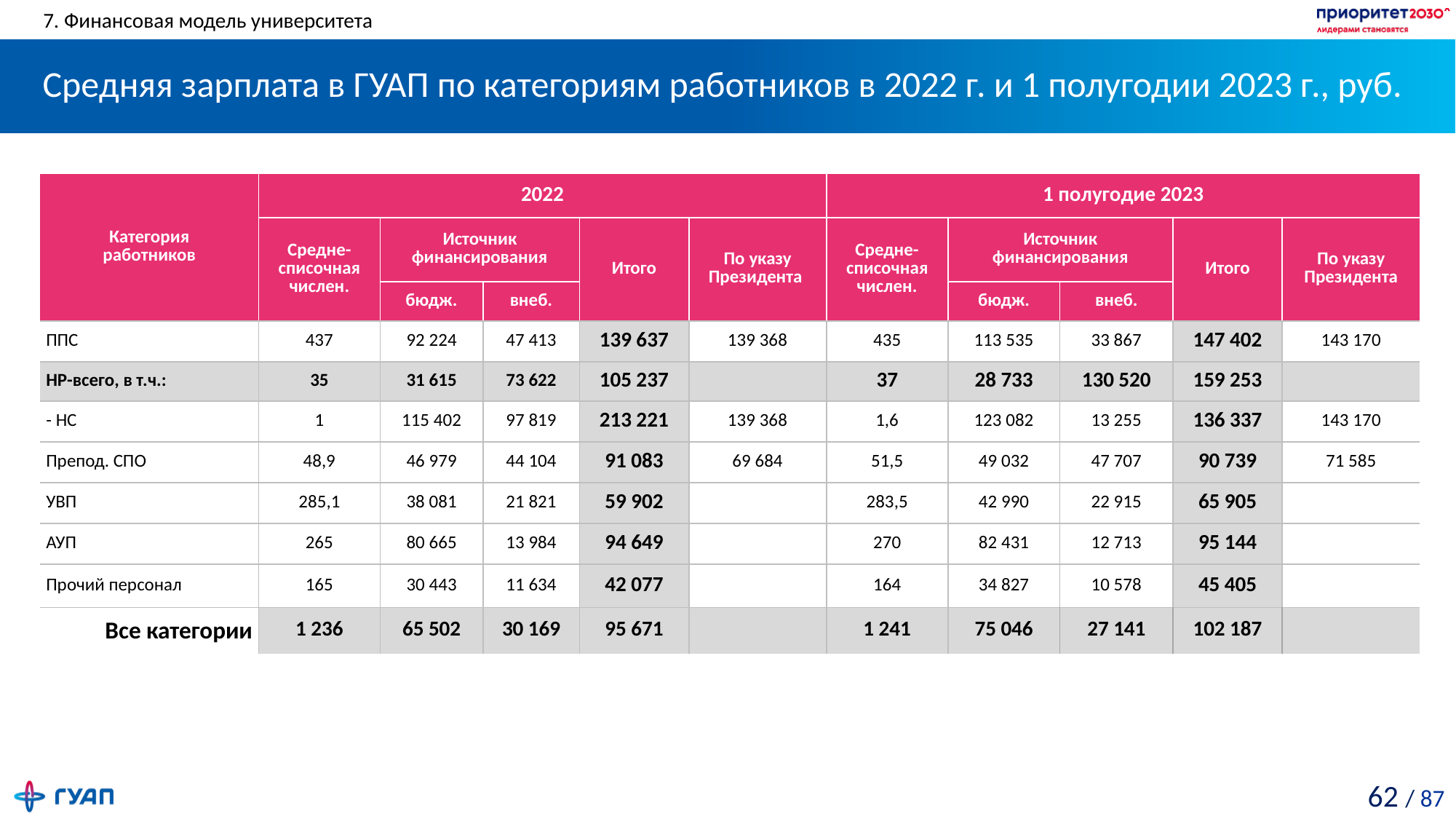

7. Финансовая модель университета
# Средняя зарплата в ГУАП по категориям работников в 2022 г. и 1 полугодии 2023 г., руб.
| Категория работников | 2022 |  |  |  |  | 1 полугодие 2023 |  |  |  |  |
| --- | --- | --- | --- | --- | --- | --- | --- | --- | --- | --- |
|  | Средне- списочная числен. | Источник финансирования |  | Итого | По указу Президента | Средне- списочная числен. | Источник финансирования |  | Итого | По указу Президента |
|  |  | бюдж. | внеб. |  |  |  | бюдж. | внеб. |  |  |
| ППС | 437 | 92 224 | 47 413 | 139 637 | 139 368 | 435 | 113 535 | 33 867 | 147 402 | 143 170 |
| НР-всего, в т.ч.: | 35 | 31 615 | 73 622 | 105 237 |  | 37 | 28 733 | 130 520 | 159 253 |  |
| - НС | 1 | 115 402 | 97 819 | 213 221 | 139 368 | 1,6 | 123 082 | 13 255 | 136 337 | 143 170 |
| Препод. СПО | 48,9 | 46 979 | 44 104 | 91 083 | 69 684 | 51,5 | 49 032 | 47 707 | 90 739 | 71 585 |
| УВП | 285,1 | 38 081 | 21 821 | 59 902 |  | 283,5 | 42 990 | 22 915 | 65 905 |  |
| АУП | 265 | 80 665 | 13 984 | 94 649 |  | 270 | 82 431 | 12 713 | 95 144 |  |
| Прочий персонал | 165 | 30 443 | 11 634 | 42 077 |  | 164 | 34 827 | 10 578 | 45 405 |  |
| Все категории | 1 236 | 65 502 | 30 169 | 95 671 |  | 1 241 | 75 046 | 27 141 | 102 187 |  |